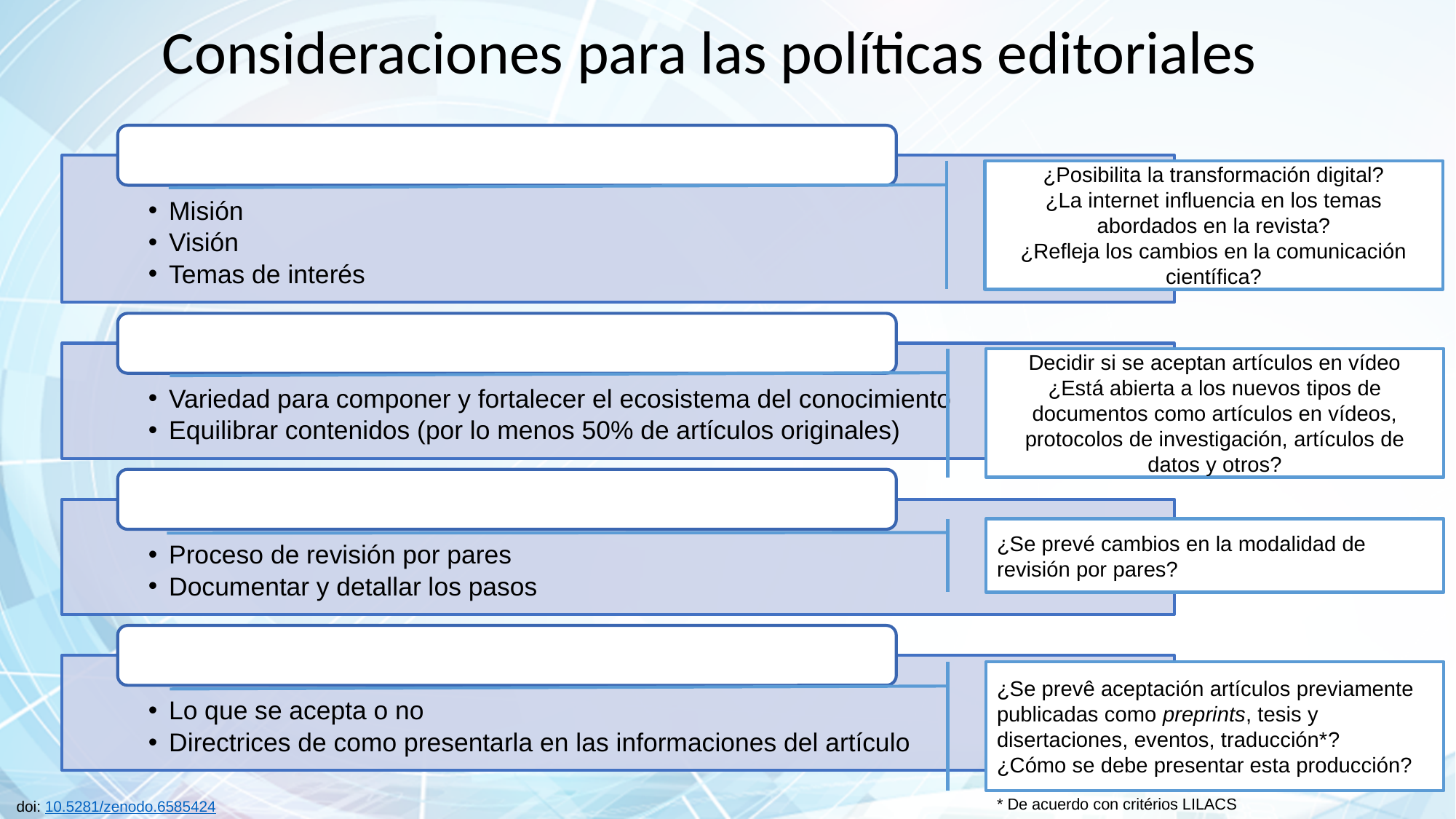

# Consideraciones para las políticas editoriales

Enfoque y alcance

Misión
Visión
Temas de interés

Tipos o modalidades de artículos

Variedad para componer y fortalecer el ecosistema del conocimiento
Equilibrar contenidos (por lo menos 50% de artículos originales)

Proceso de evaluación adoptado por la revista

Proceso de revisión por pares
Documentar y detallar los pasos

Política de prepublicación

Lo que se acepta o no
Directrices de como presentarla en las informaciones del artículo
¿Posibilita la transformación digital?
¿La internet influencia en los temas abordados en la revista?
¿Refleja los cambios en la comunicación científica?
Decidir si se aceptan artículos en vídeo
¿Está abierta a los nuevos tipos de documentos como artículos en vídeos, protocolos de investigación, artículos de datos y otros?
¿Se prevé cambios en la modalidad de revisión por pares?
¿Se prevê aceptación artículos previamente publicadas como preprints, tesis y disertaciones, eventos, traducción*?
¿Cómo se debe presentar esta producción?
* De acuerdo con critérios LILACS
doi: 10.5281/zenodo.6585424